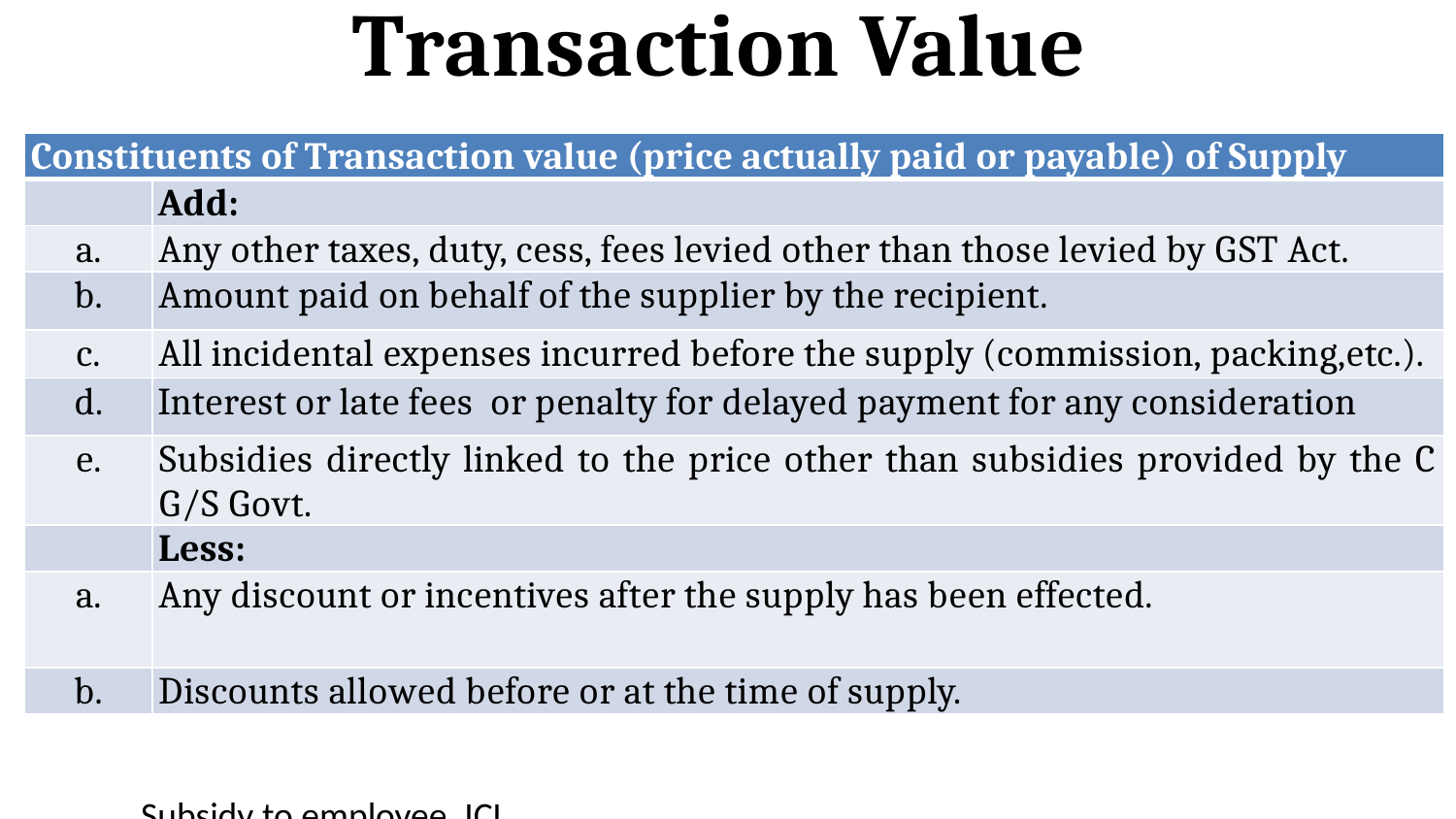

# Transaction Value
| Constituents of Transaction value (price actually paid or payable) of Supply |  |
| --- | --- |
|  | Add: |
| a. | Any other taxes, duty, cess, fees levied other than those levied by GST Act. |
| b. | Amount paid on behalf of the supplier by the recipient. |
| c. | All incidental expenses incurred before the supply (commission, packing,etc.). |
| d. | Interest or late fees or penalty for delayed payment for any consideration |
| e. | Subsidies directly linked to the price other than subsidies provided by the C G/S Govt. |
|  | Less: |
| a. | Any discount or incentives after the supply has been effected. |
| b. | Discounts allowed before or at the time of supply. |
Subsidy to employee, ICL